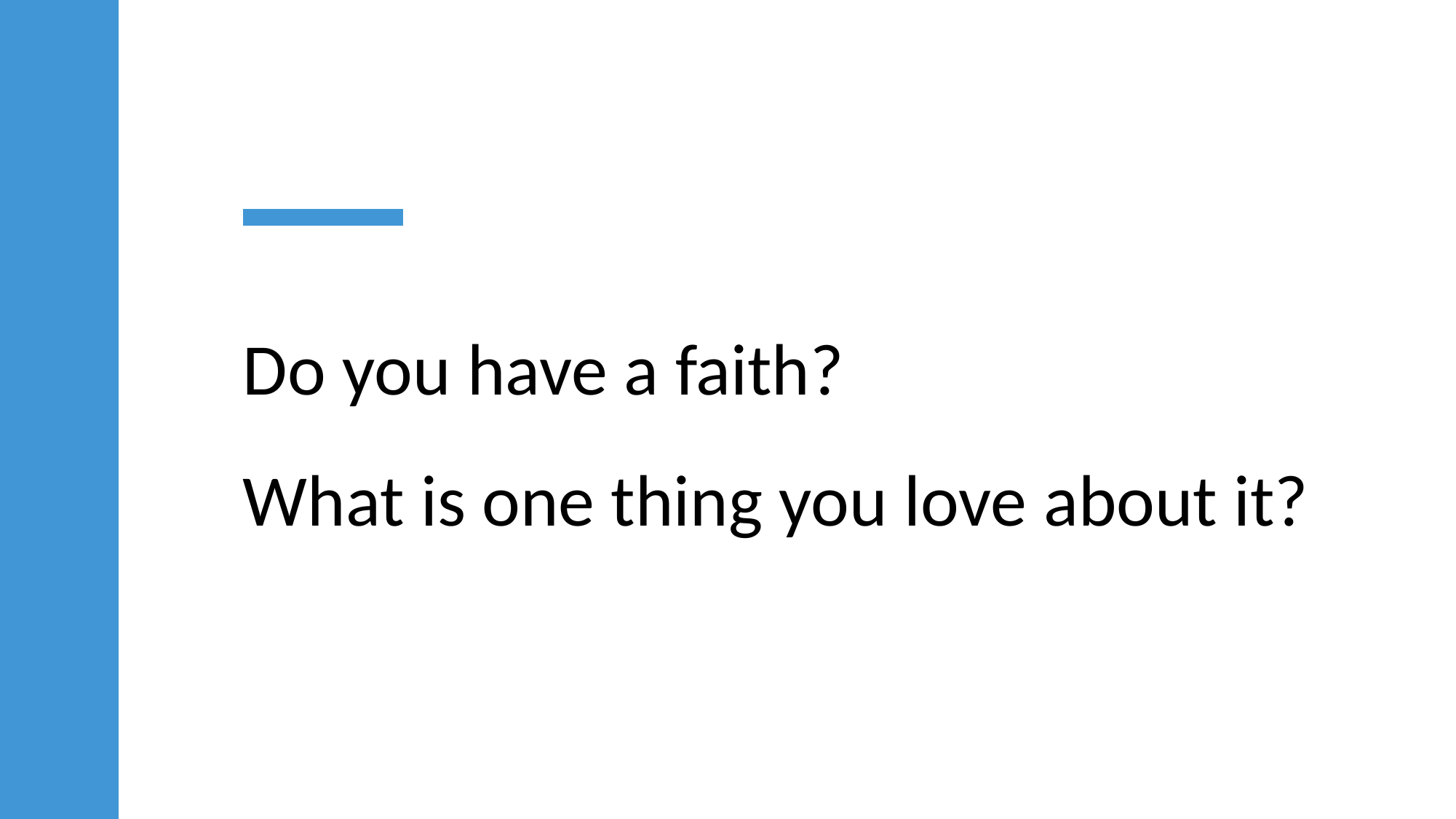

Do you have a faith?
What is one thing you love about it?